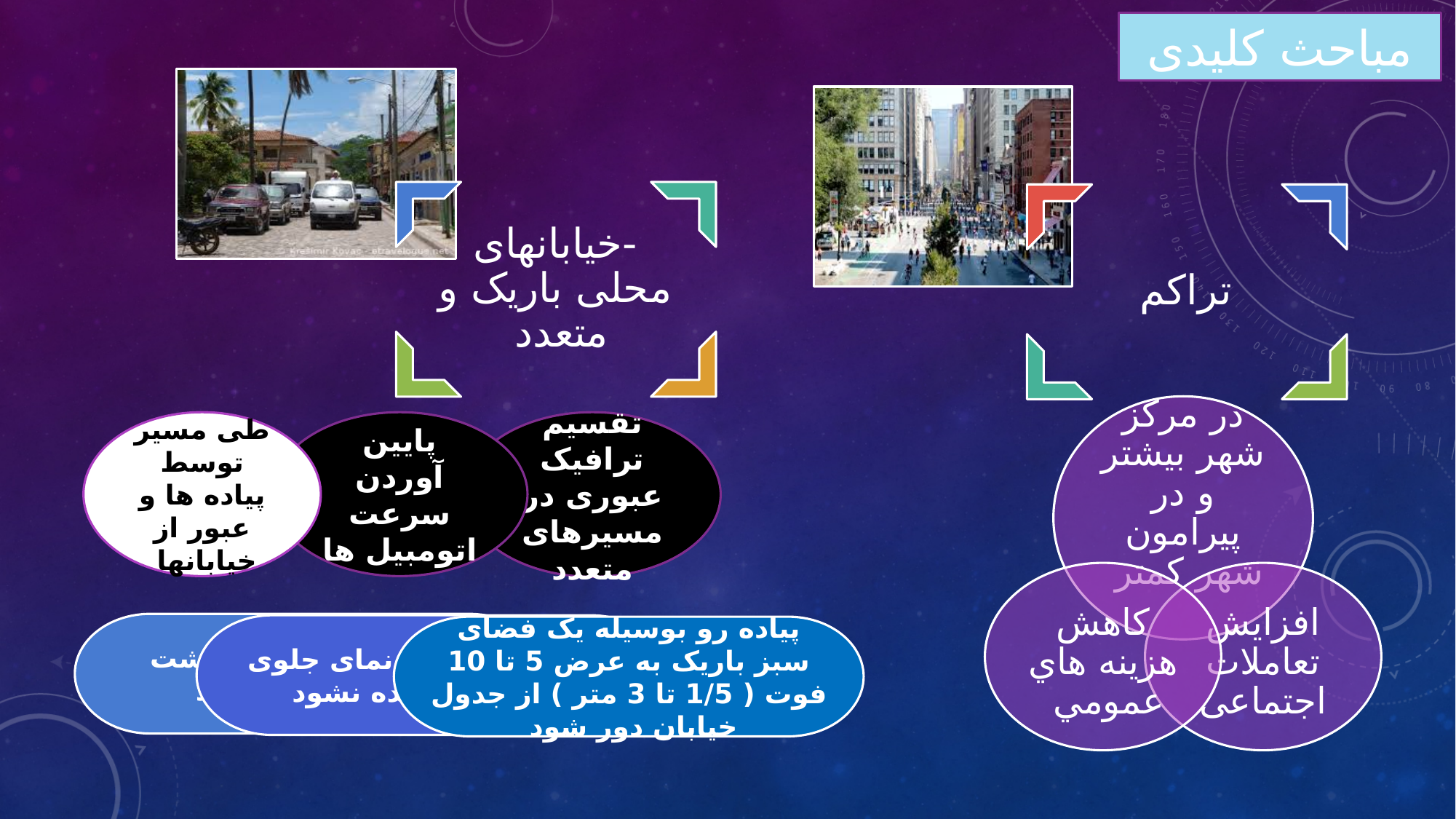

مباحث کلیدی
-خيابانهای محلی باريک و متعدد
تراکم
در مركز شهر بيشتر و در پيرامون شهر كمتر
افزایش تعاملات اجتماعی
كاهش هزينه هاي عمومي
طی مسير توسط پياده ها و عبور از خيابانها
تقسیم ترافیک عبوری در مسیرهای متعدد
پایین آوردن سرعت اتومبیل ها
پارکينگ خانه ها به پشت منازل منتقل شود
هيچ اتومبيلی در نمای جلوی ساختمانها ديده نشود
پياده رو بوسيله يک فضای سبز باريک به عرض 5 تا 10 فوت ( 1/5 تا 3 متر ) از جدول خيابان دور شود